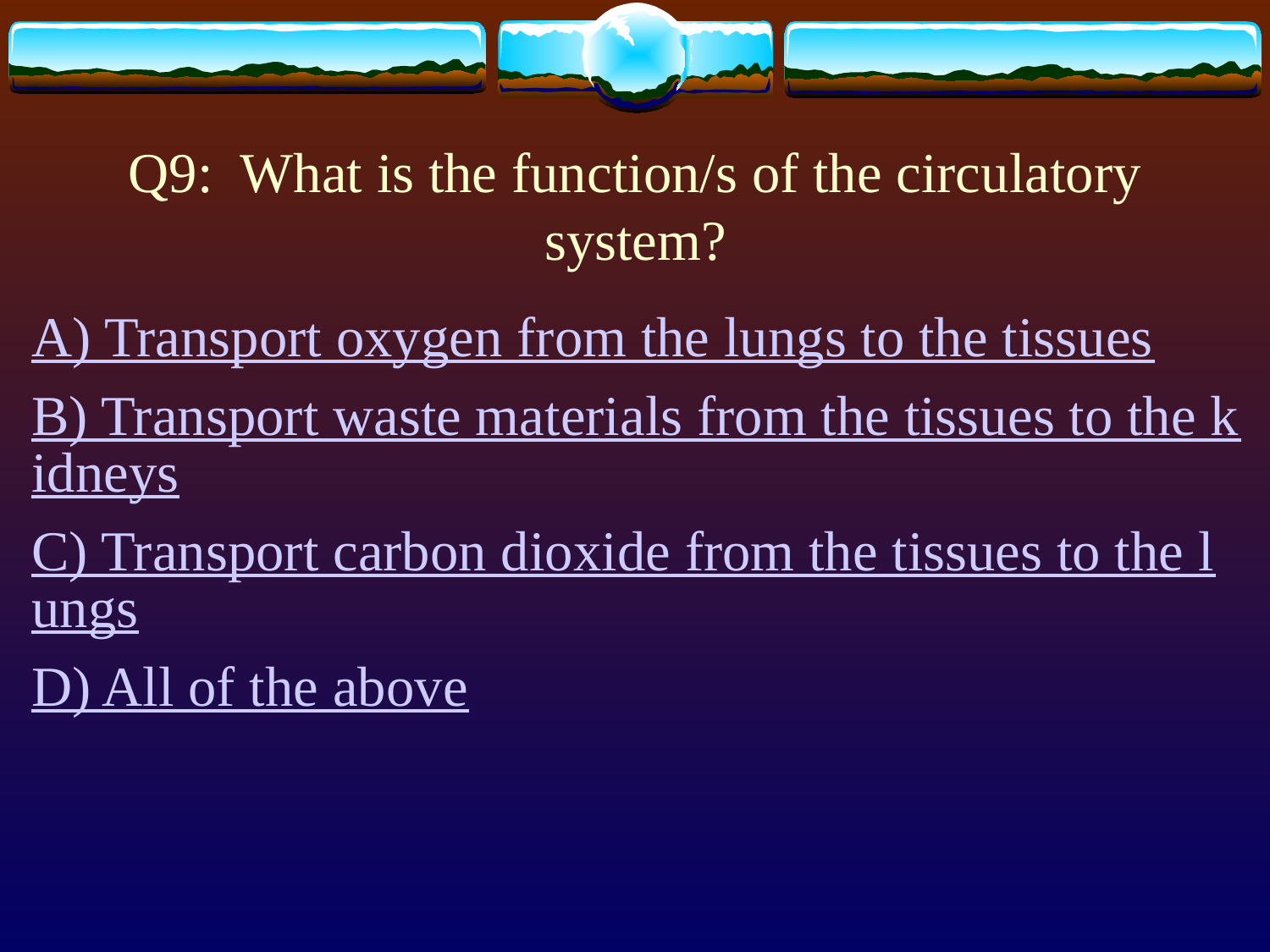

# Q9:  What is the function/s of the circulatory system?
A) Transport oxygen from the lungs to the tissues
B) Transport waste materials from the tissues to the kidneys
C) Transport carbon dioxide from the tissues to the lungs
D) All of the above